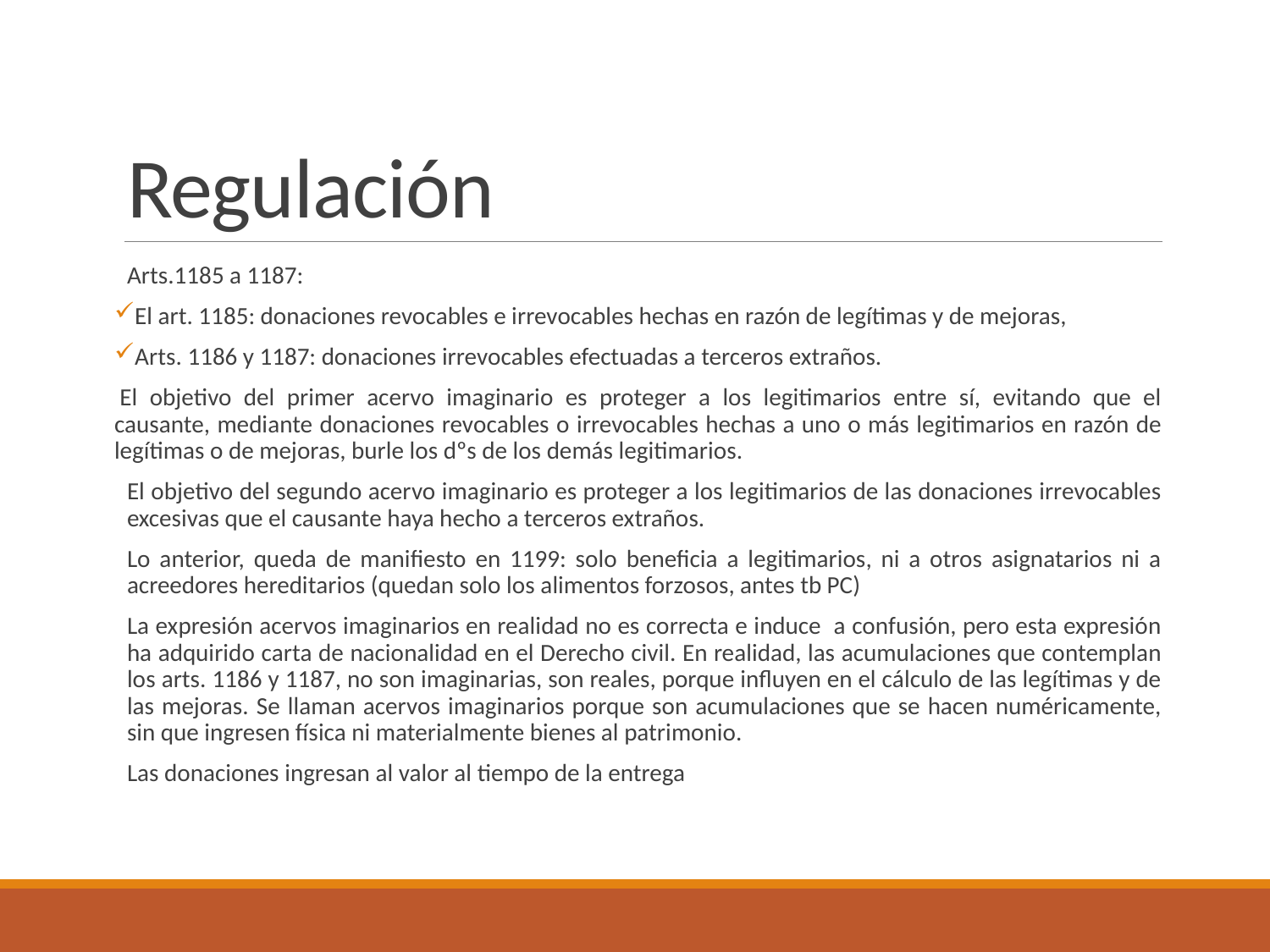

# Regulación
Arts.1185 a 1187:
El art. 1185: donaciones revocables e irrevocables hechas en razón de legítimas y de mejoras,
Arts. 1186 y 1187: donaciones irrevocables efectuadas a terceros extraños.
 El objetivo del primer acervo imaginario es proteger a los legitimarios entre sí, evitando que el causante, mediante donaciones revocables o irrevocables hechas a uno o más legitimarios en razón de legítimas o de mejoras, burle los dºs de los demás legitimarios.
El objetivo del segundo acervo imaginario es proteger a los legitimarios de las donaciones irrevocables excesivas que el causante haya hecho a terceros extraños.
Lo anterior, queda de manifiesto en 1199: solo beneficia a legitimarios, ni a otros asignatarios ni a acreedores hereditarios (quedan solo los alimentos forzosos, antes tb PC)
La expresión acervos imaginarios en realidad no es correcta e induce  a confusión, pero esta expresión ha adquirido carta de nacionalidad en el Derecho civil. En realidad, las acumulaciones que contemplan los arts. 1186 y 1187, no son imaginarias, son reales, porque influyen en el cálculo de las legítimas y de las mejoras. Se llaman acervos imaginarios porque son acumulaciones que se hacen numéricamente, sin que ingresen física ni materialmente bienes al patrimonio.
Las donaciones ingresan al valor al tiempo de la entrega